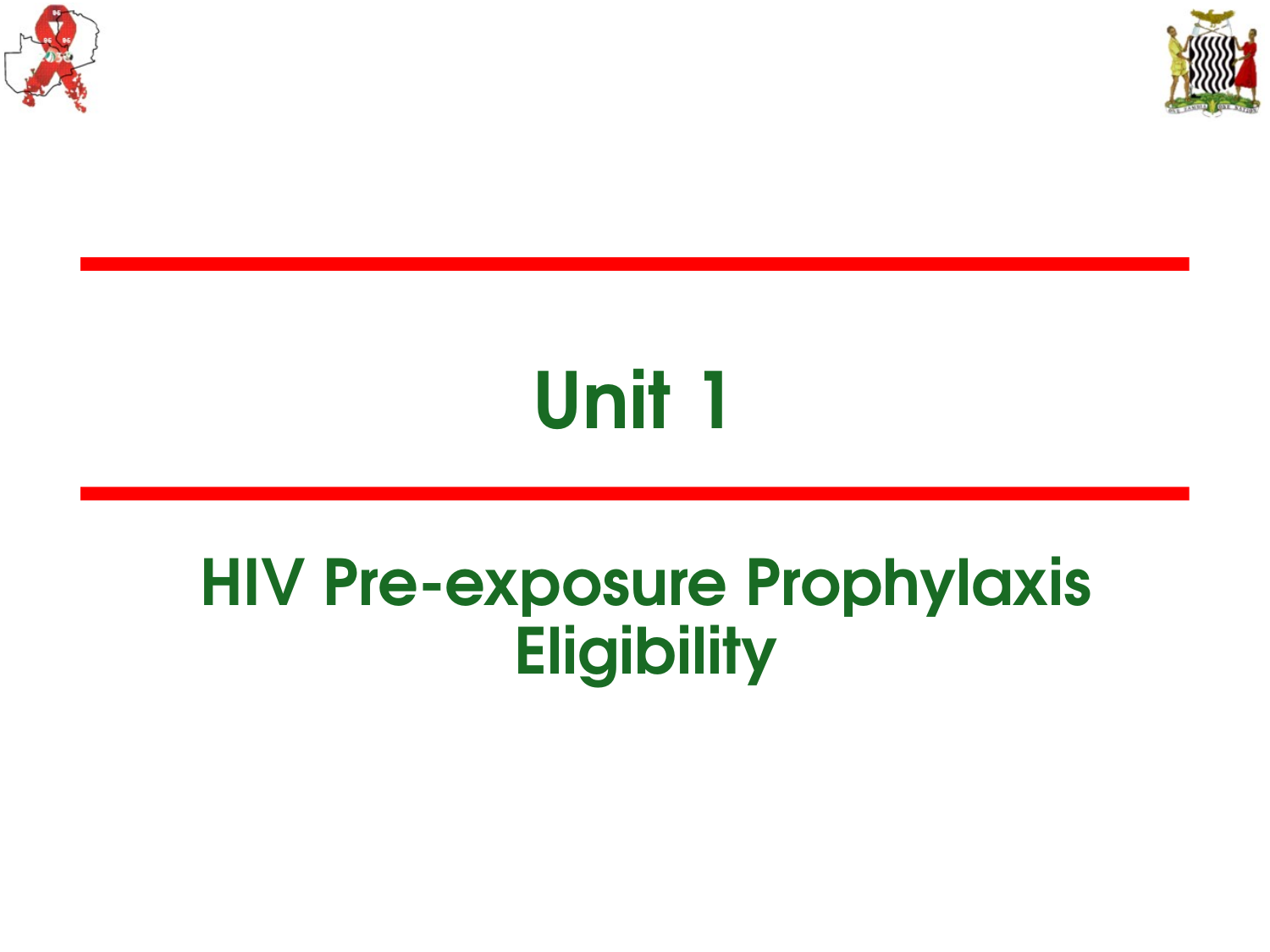

# Unit 1
HIV Pre-exposure Prophylaxis Eligibility